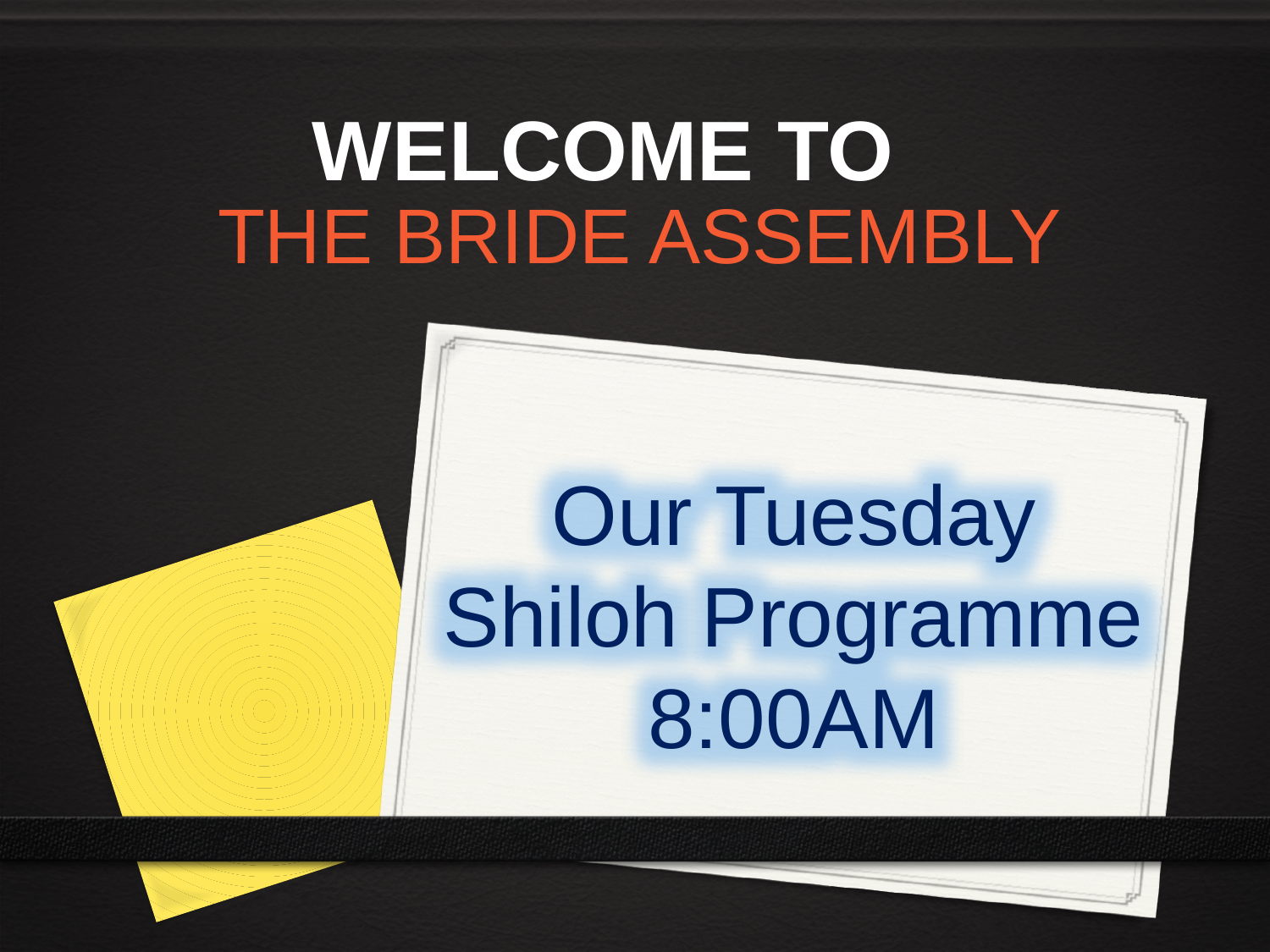

# WELCOME TO
THE BRIDE ASSEMBLY
Our Tuesday
Shiloh Programme
8:00AM